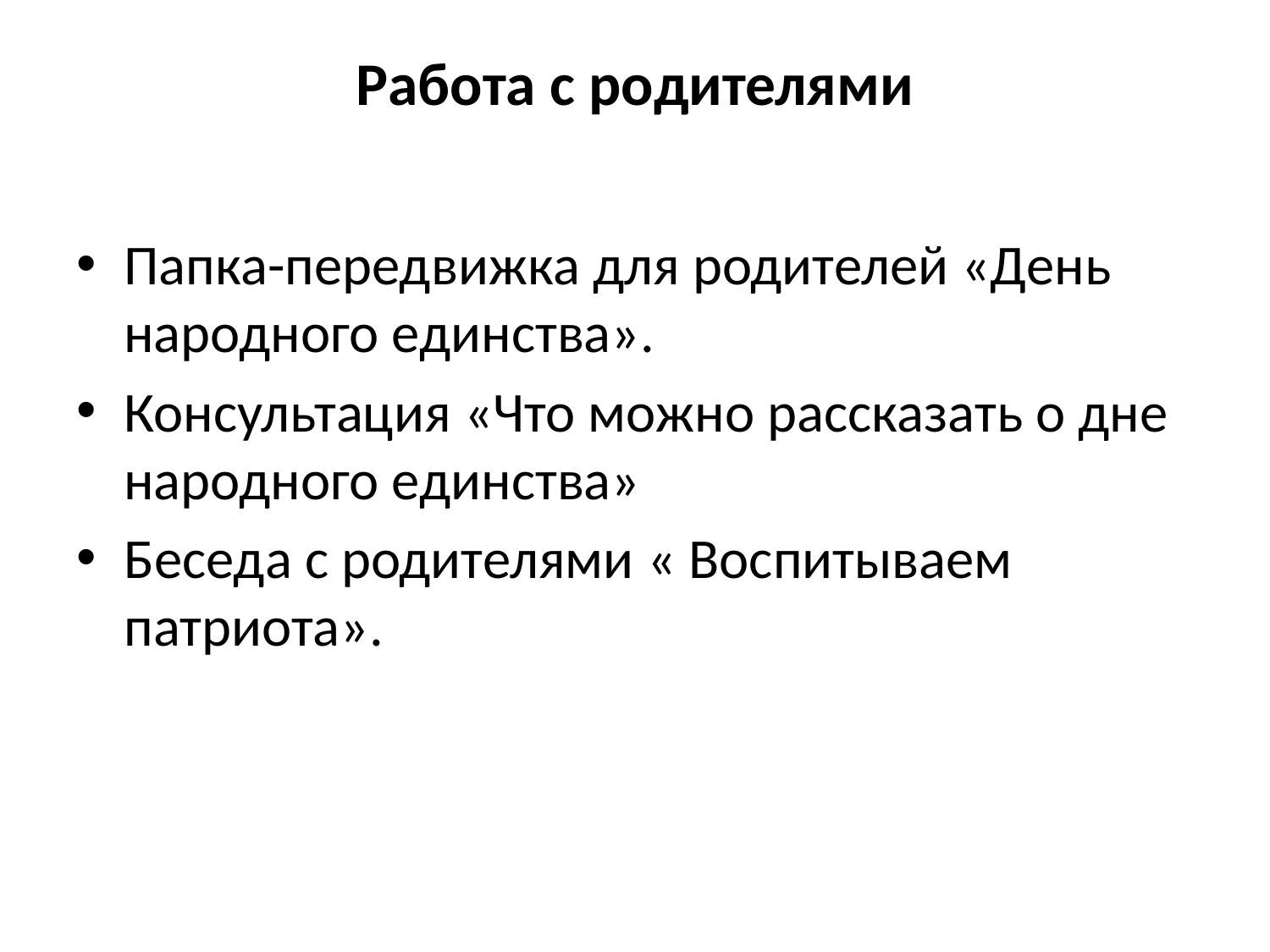

# Работа с родителями
Папка-передвижка для родителей «День народного единства».
Консультация «Что можно рассказать о дне народного единства»
Беседа с родителями « Воспитываем патриота».